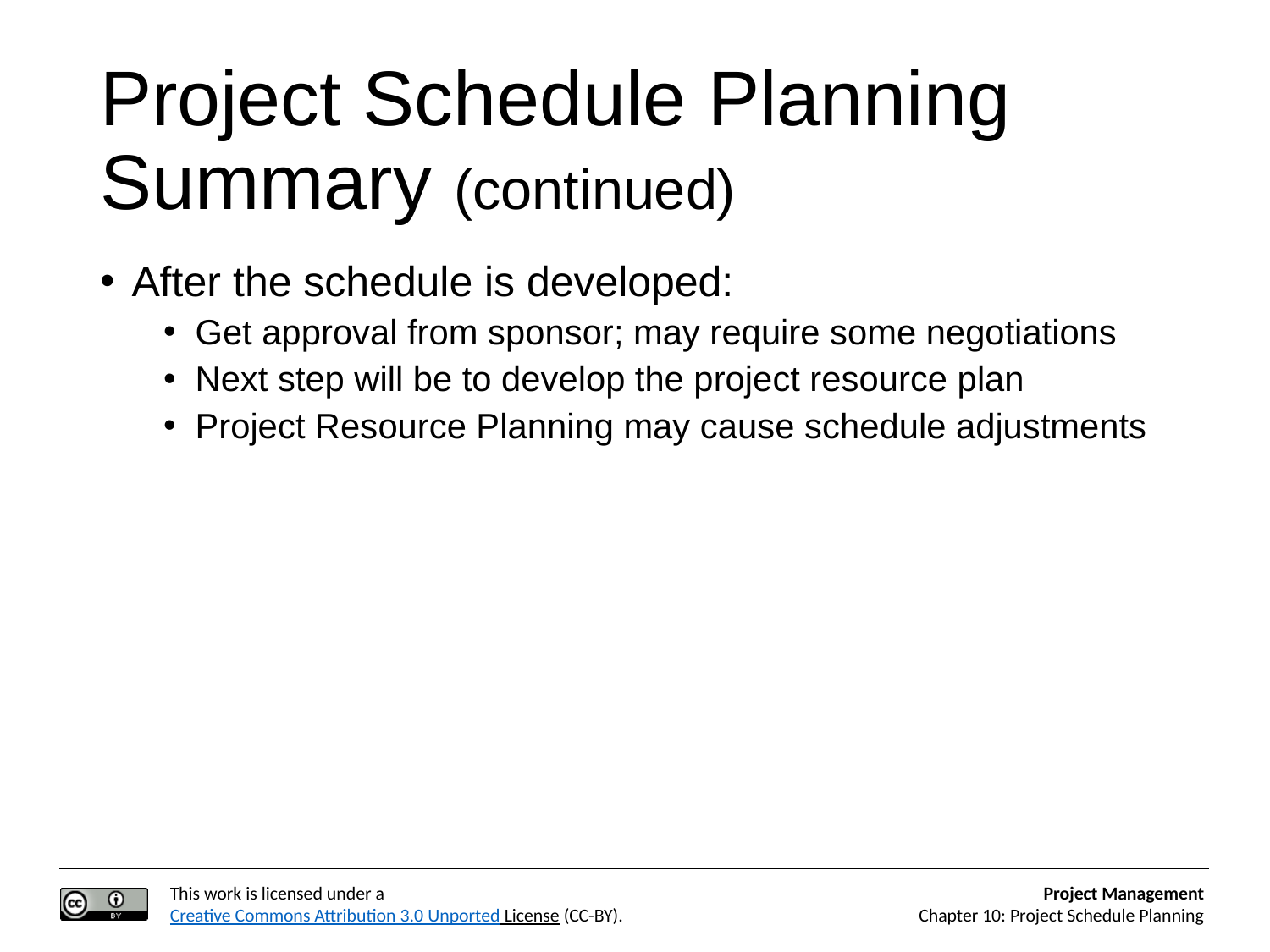

# Project Schedule Planning Summary (continued)
After the schedule is developed:
Get approval from sponsor; may require some negotiations
Next step will be to develop the project resource plan
Project Resource Planning may cause schedule adjustments